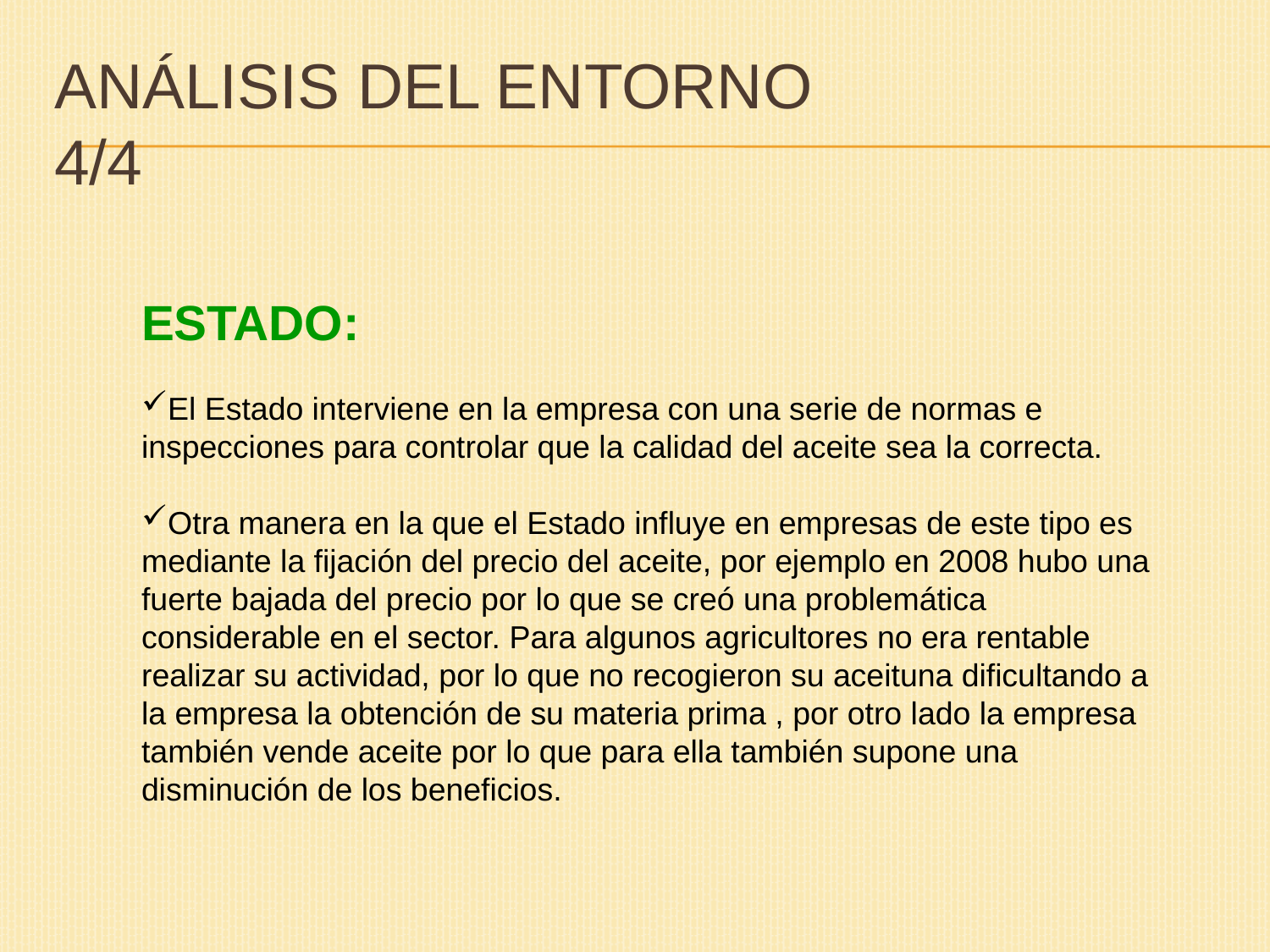

# ANÁLISIS DEL ENTORNO                     4/4
ESTADO:

El Estado interviene en la empresa con una serie de normas e inspecciones para controlar que la calidad del aceite sea la correcta.

Otra manera en la que el Estado influye en empresas de este tipo es mediante la fijación del precio del aceite, por ejemplo en 2008 hubo una fuerte bajada del precio por lo que se creó una problemática considerable en el sector. Para algunos agricultores no era rentable realizar su actividad, por lo que no recogieron su aceituna dificultando a la empresa la obtención de su materia prima , por otro lado la empresa también vende aceite por lo que para ella también supone una disminución de los beneficios.